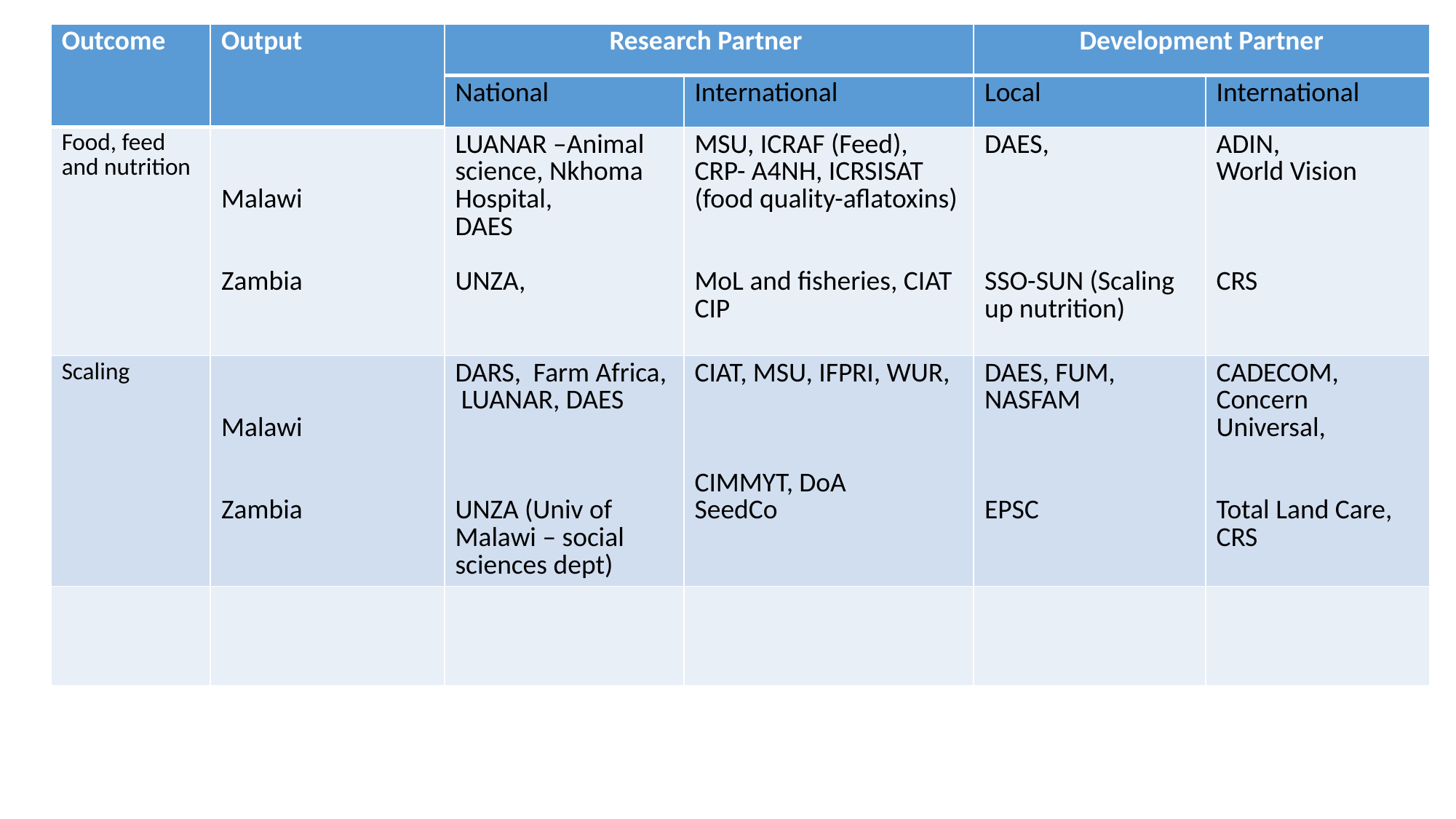

| Outcome | Output | Research Partner |  | Development Partner |  |
| --- | --- | --- | --- | --- | --- |
|  |  | National | International | Local | International |
| Food, feed and nutrition | Malawi Zambia | LUANAR –Animal science, Nkhoma Hospital, DAES UNZA, | MSU, ICRAF (Feed), CRP- A4NH, ICRSISAT (food quality-aflatoxins) MoL and fisheries, CIAT CIP | DAES, SSO-SUN (Scaling up nutrition) | ADIN, World Vision CRS |
| Scaling | Malawi Zambia | DARS, Farm Africa, LUANAR, DAES UNZA (Univ of Malawi – social sciences dept) | CIAT, MSU, IFPRI, WUR, CIMMYT, DoA SeedCo | DAES, FUM, NASFAM EPSC | CADECOM, Concern Universal, Total Land Care, CRS |
|  |  |  |  |  |  |